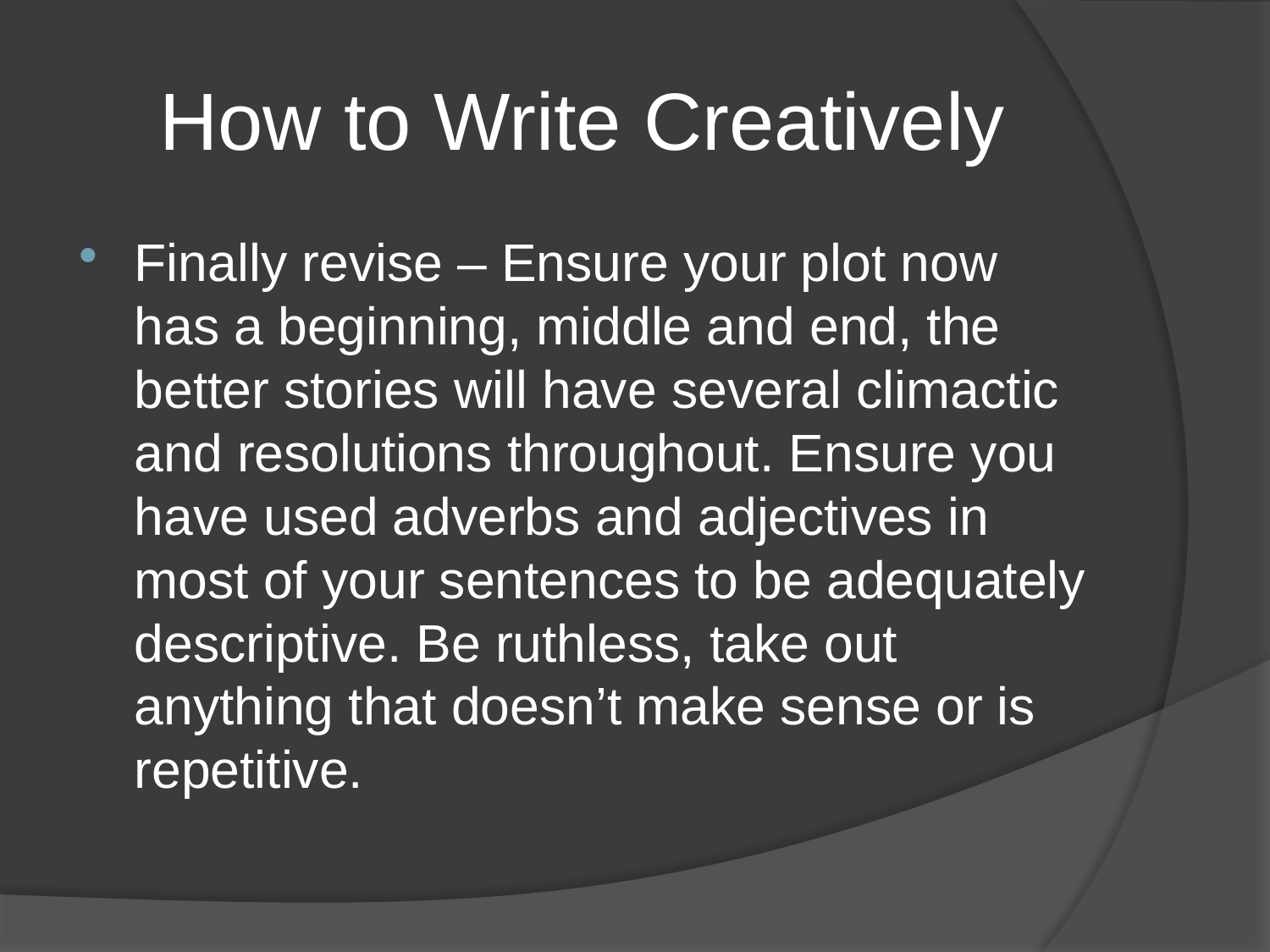

# How to Write Creatively
Finally revise – Ensure your plot now has a beginning, middle and end, the better stories will have several climactic and resolutions throughout. Ensure you have used adverbs and adjectives in most of your sentences to be adequately descriptive. Be ruthless, take out anything that doesn’t make sense or is repetitive.